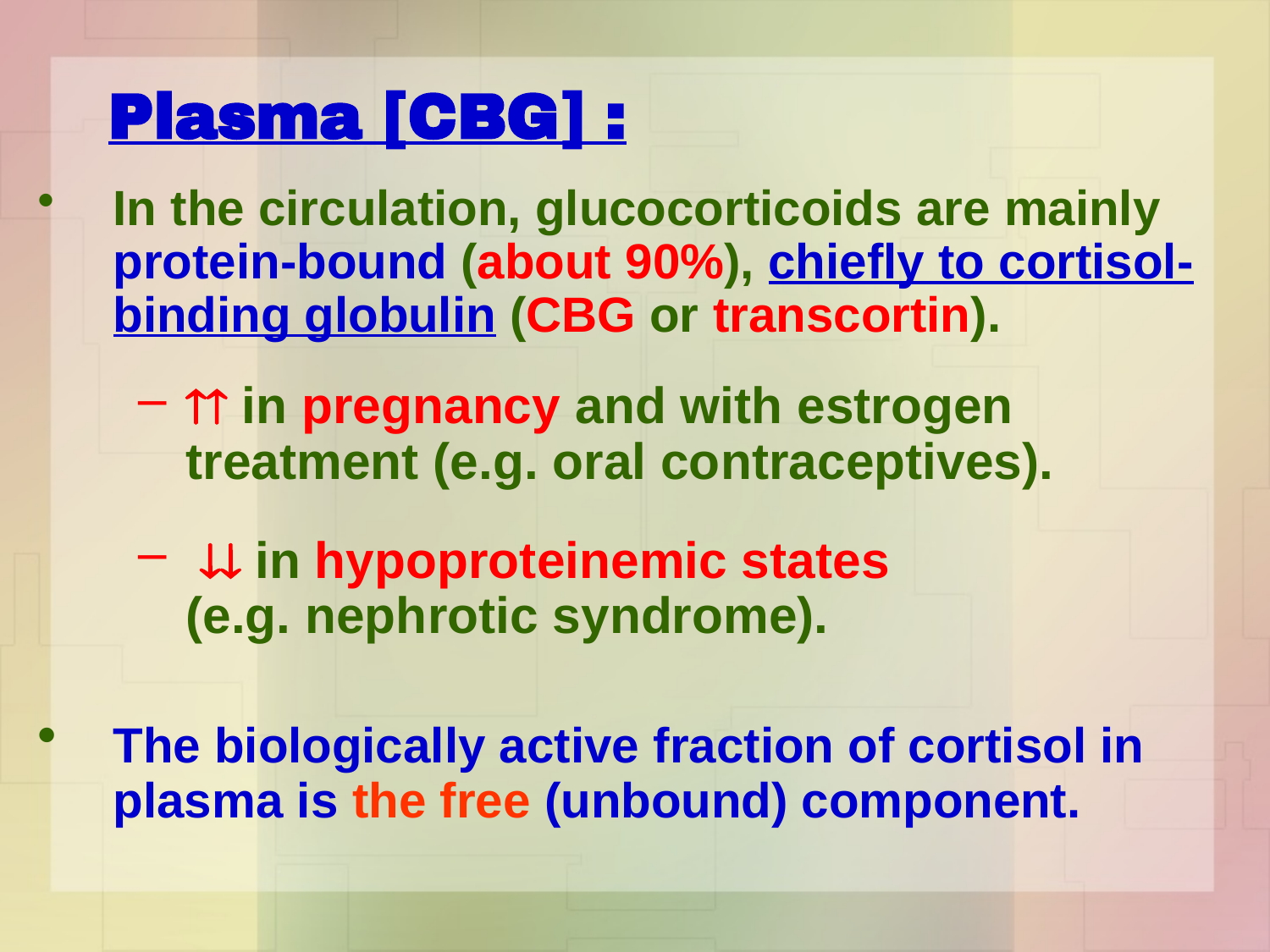

# Plasma [CBG] :
In the circulation, glucocorticoids are mainly protein-bound (about 90%), chiefly to cortisol-binding globulin (CBG or transcortin).

↑↑ in pregnancy and with estrogen treatment (e.g. oral contraceptives).

 ↓↓ in hypoproteinemic states                        (e.g. nephrotic syndrome).

﻿The biologically active fraction of cortisol in plasma is the free (unbound) component.